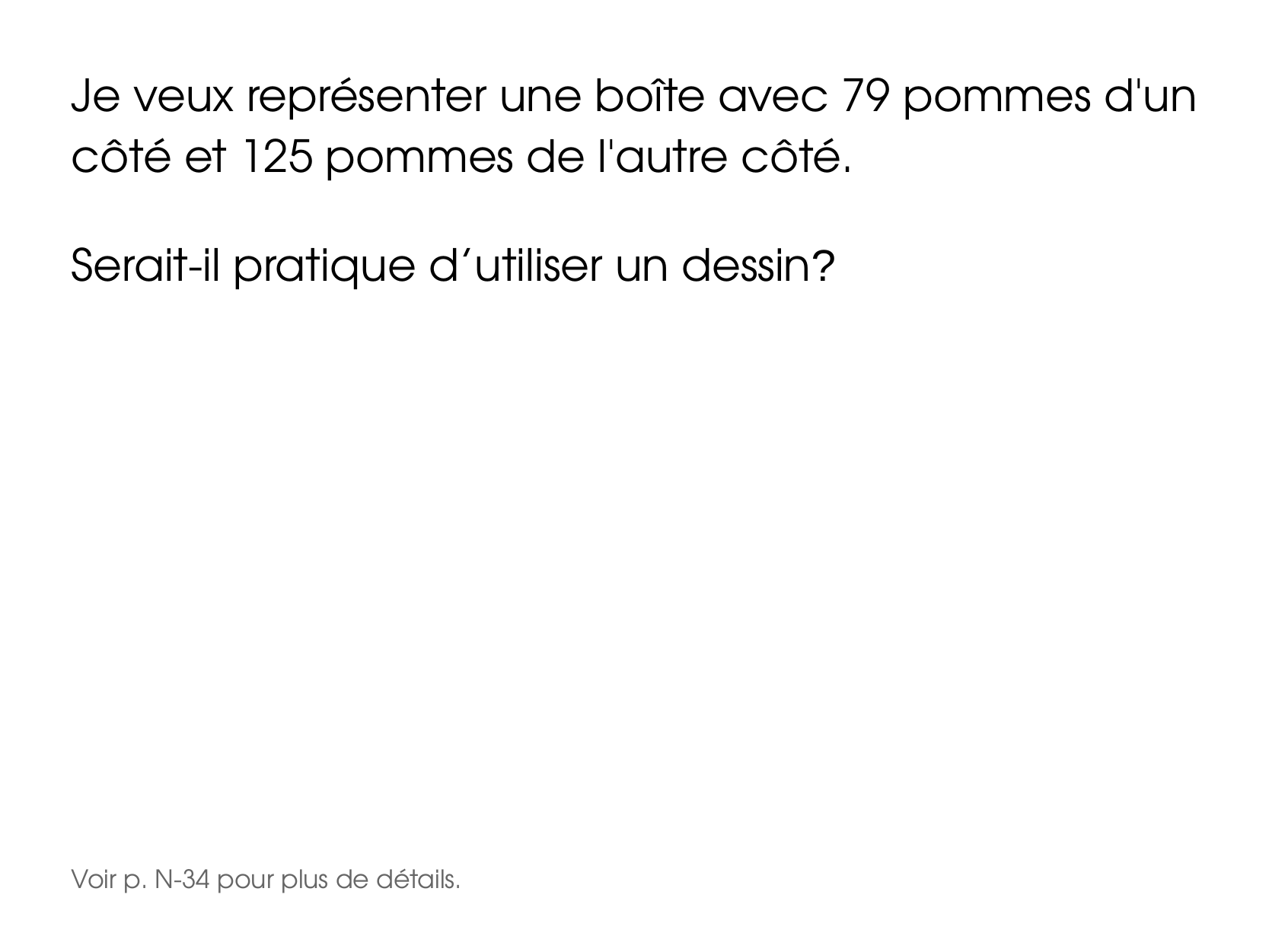

Je veux représenter une boîte avec 79 pommes d'un côté et 125 pommes de l'autre côté.
Serait-il pratique d’utiliser un dessin?
Voir p. N-34 pour plus de détails.